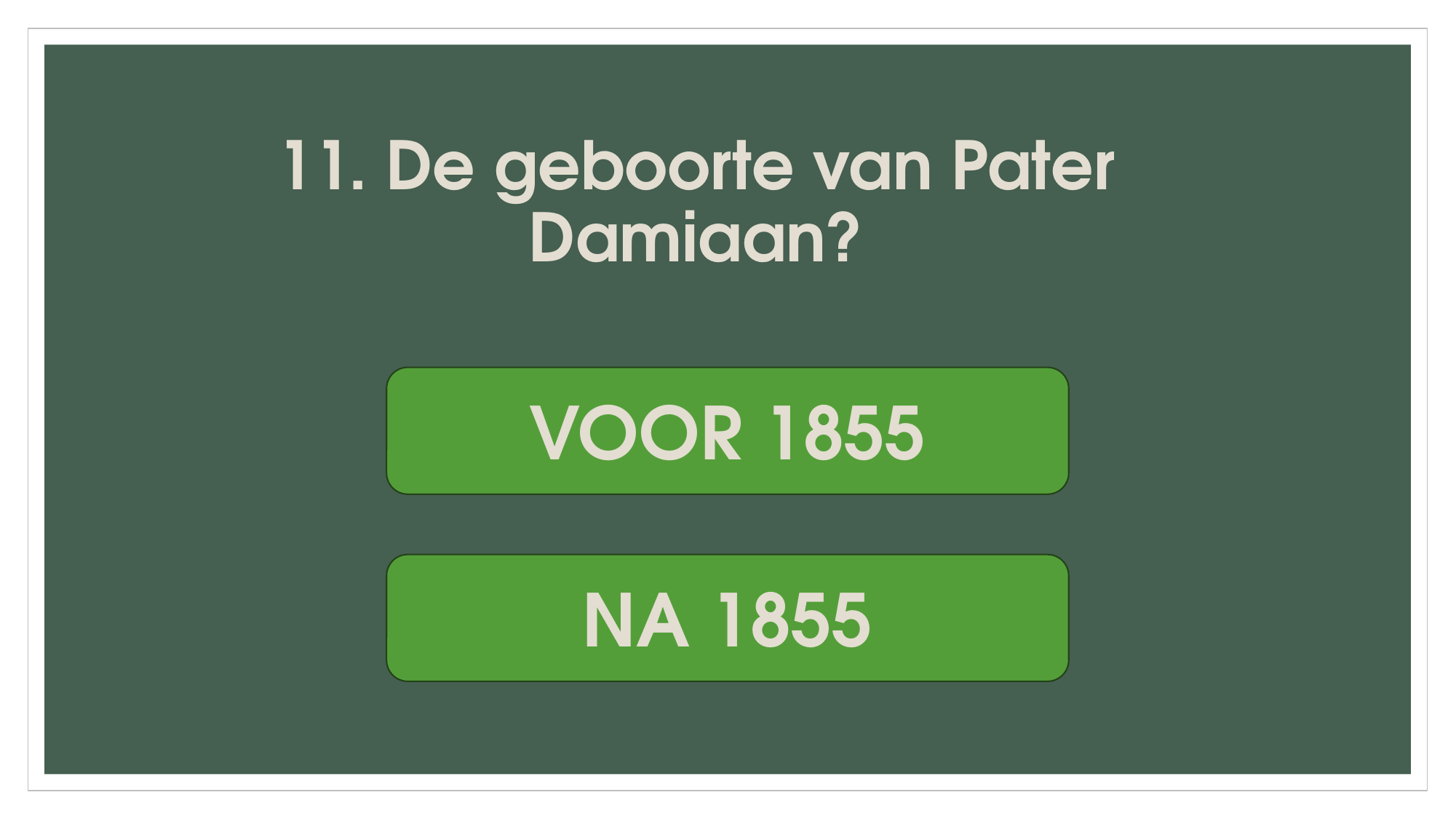

11. De geboorte van Pater Damiaan?
VOOR 1855
NA 1855